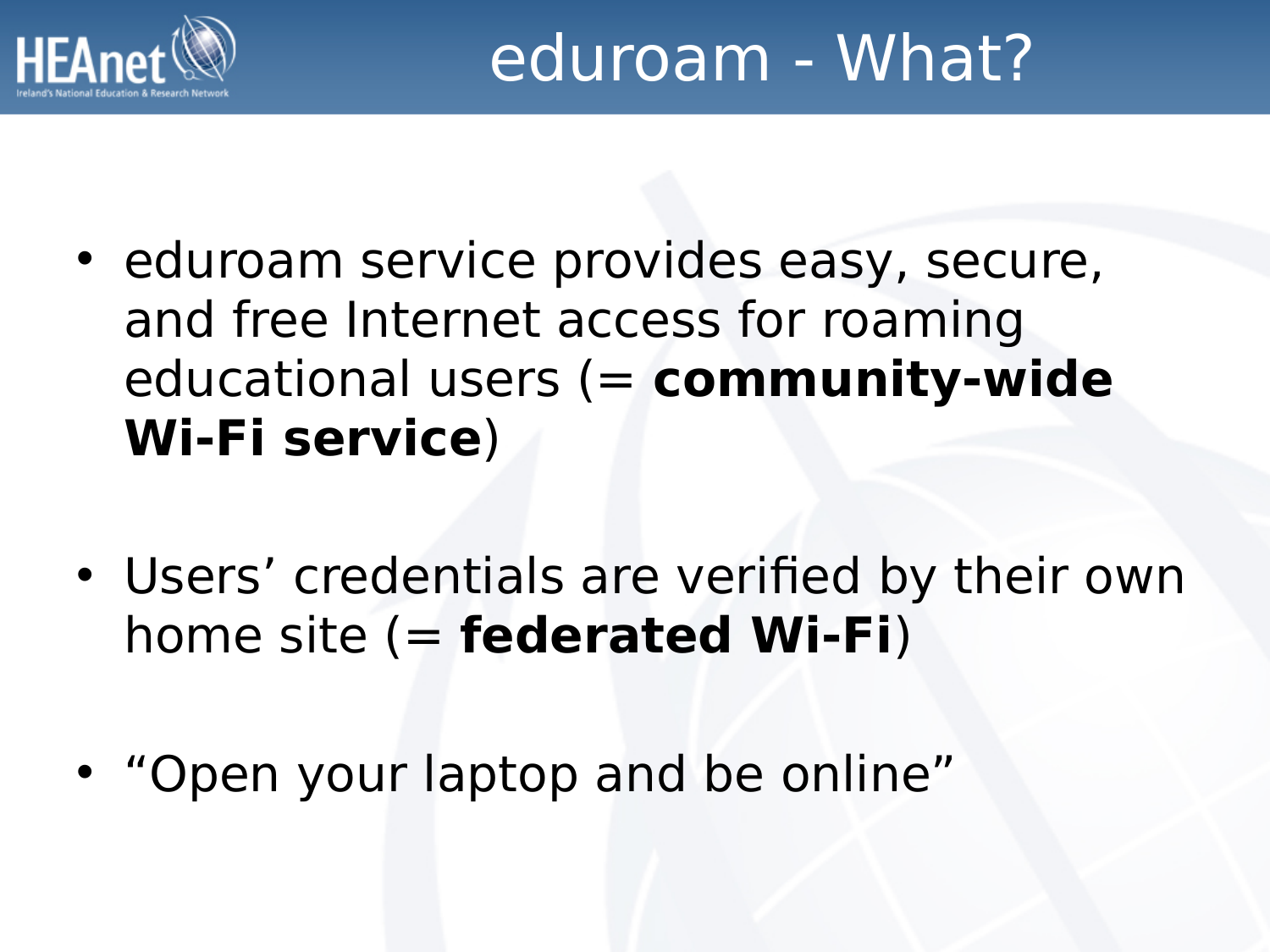

# eduroam - What?
eduroam service provides easy, secure, and free Internet access for roaming educational users (= community-wide Wi-Fi service)

Users’ credentials are verified by their own home site (= federated Wi-Fi)

“Open your laptop and be online”